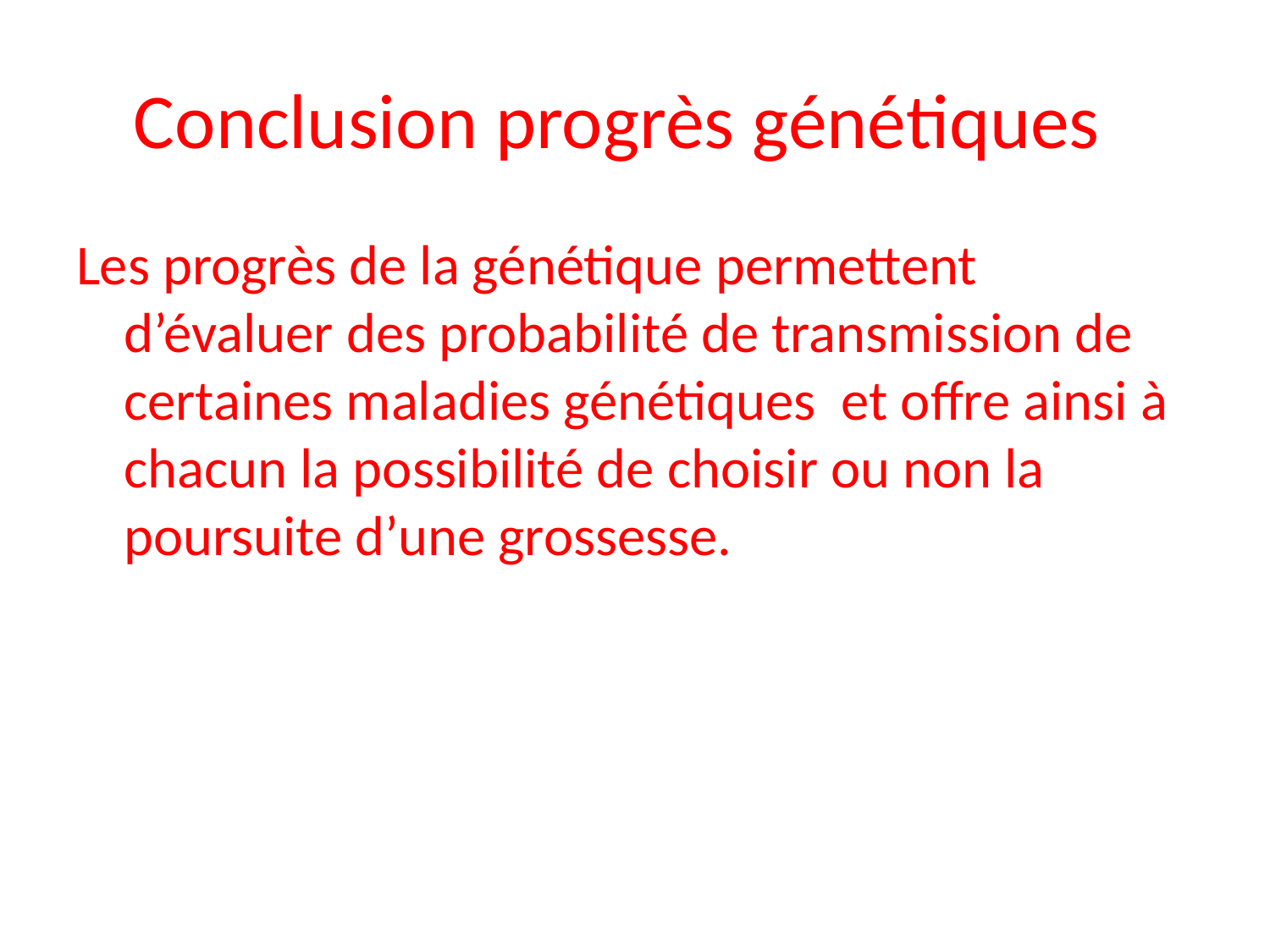

# Conclusion progrès génétiques
Les progrès de la génétique permettent d’évaluer des probabilité de transmission de certaines maladies génétiques  et offre ainsi à chacun la possibilité de choisir ou non la poursuite d’une grossesse.